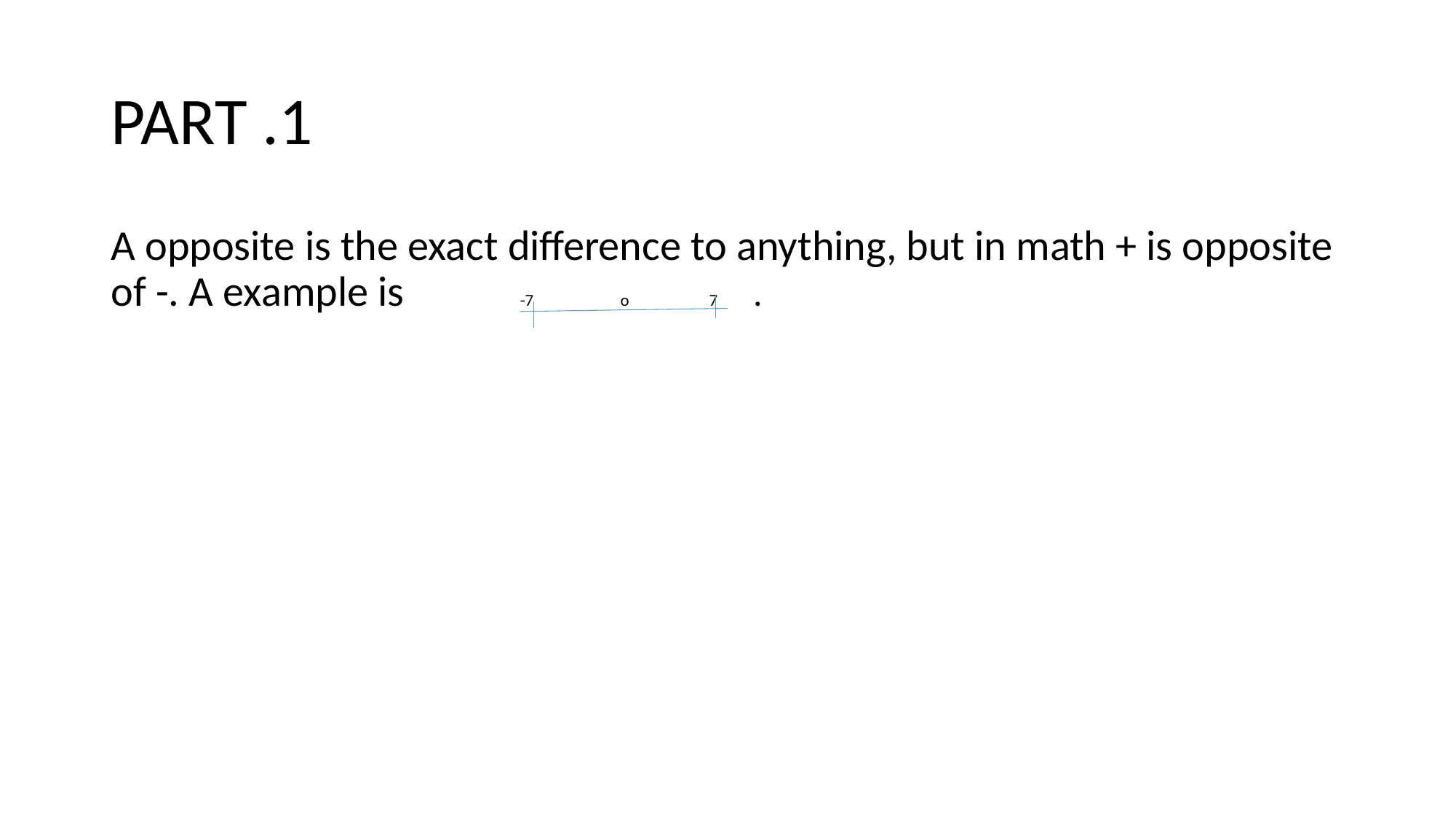

# PART .1
A opposite is the exact difference to anything, but in math + is opposite of -. A example is            -7         o                     7        .